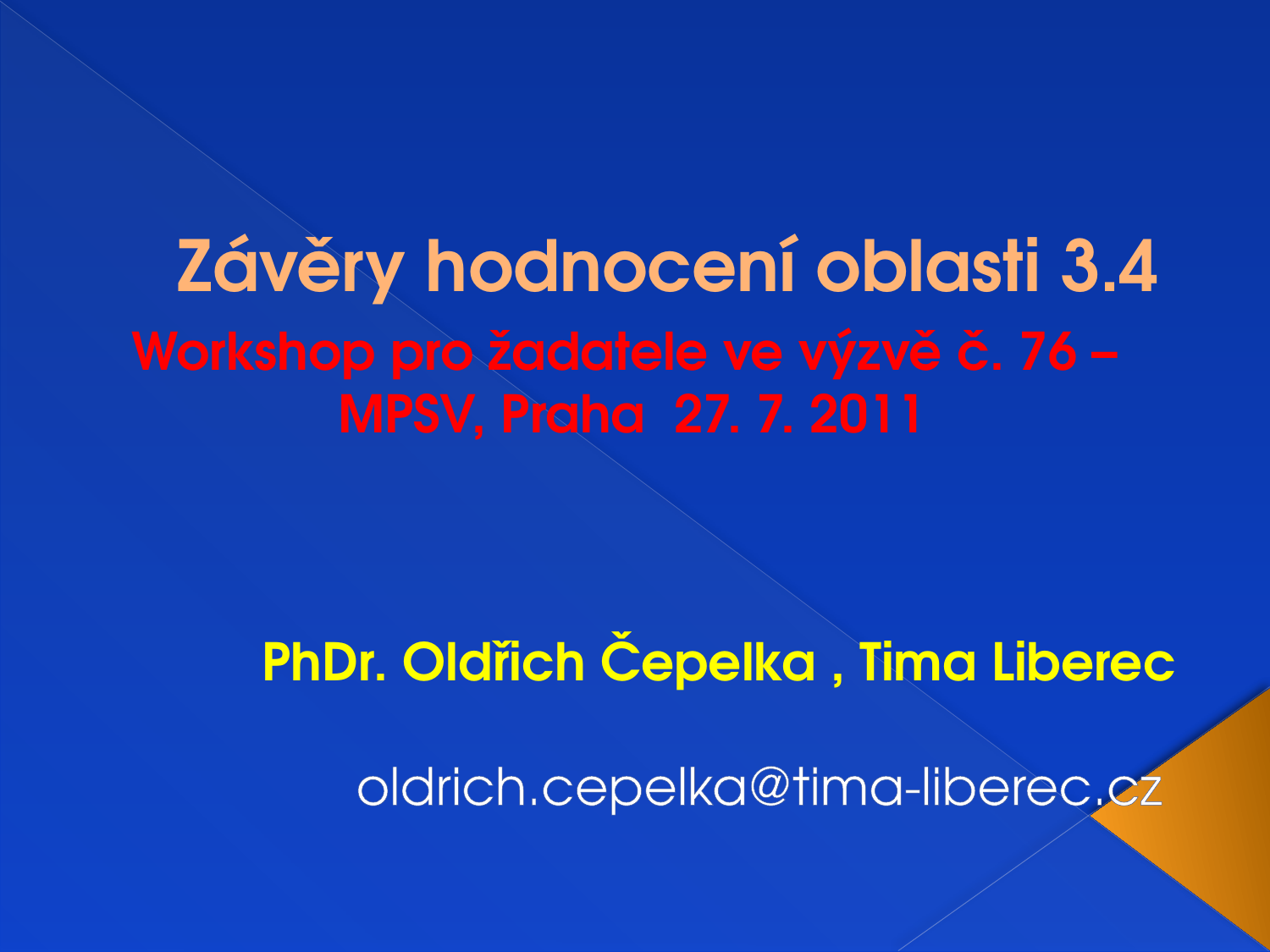

# Závěry hodnocení oblasti 3.4
Workshop pro žadatele ve výzvě č. 76 –
MPSV, Praha  27. 7. 2011

PhDr. Oldřich Čepelka , Tima Liberec

oldrich.cepelka@tima-liberec.cz